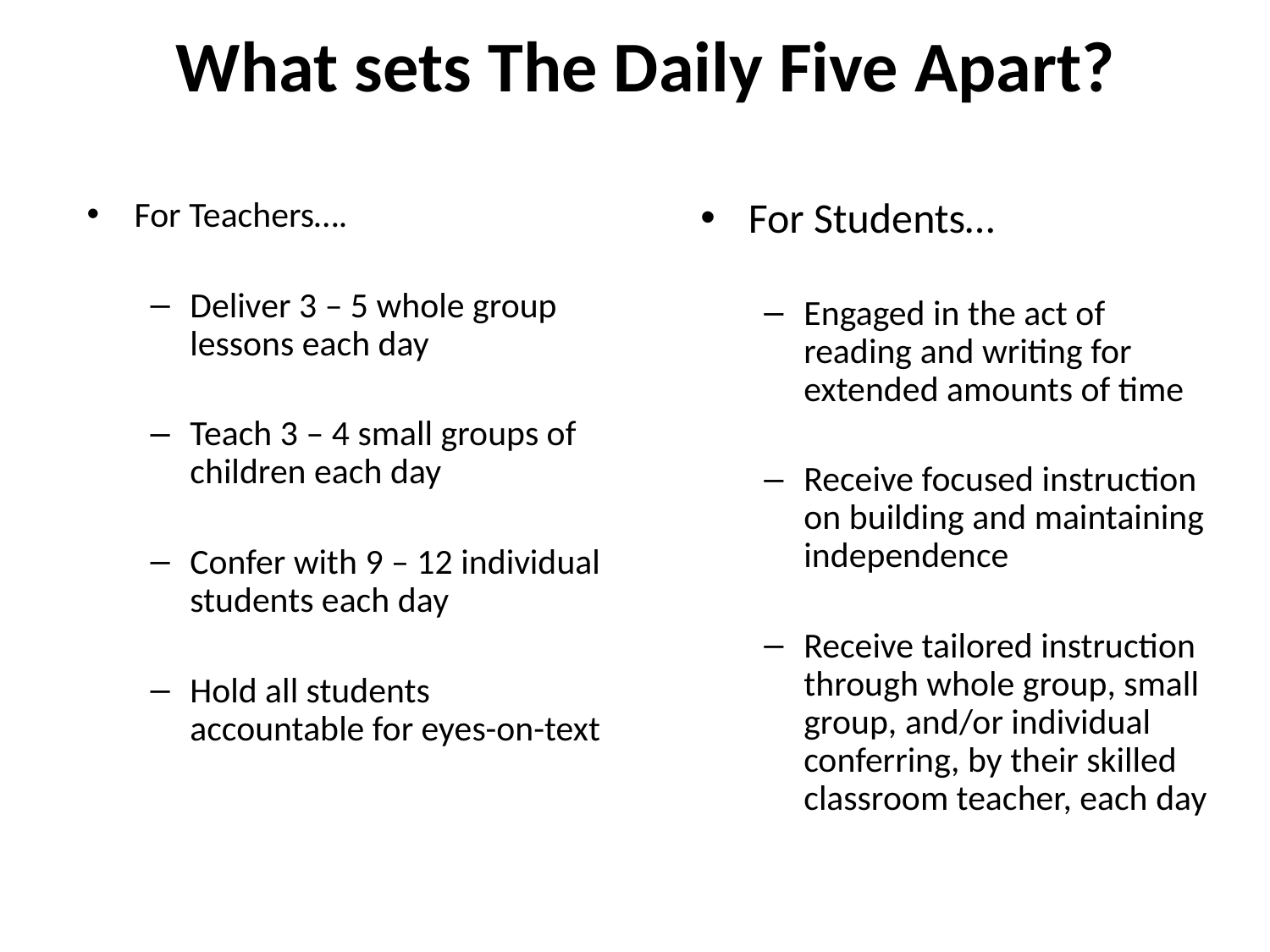

# What sets The Daily Five Apart?
For Teachers….

Deliver 3 – 5 whole group lessons each day

Teach 3 – 4 small groups of children each day

Confer with 9 – 12 individual students each day

Hold all students accountable for eyes-on-text

For Students…

Engaged in the act of reading and writing for extended amounts of time

Receive focused instruction on building and maintaining independence

Receive tailored instruction through whole group, small group, and/or individual conferring, by their skilled classroom teacher, each day